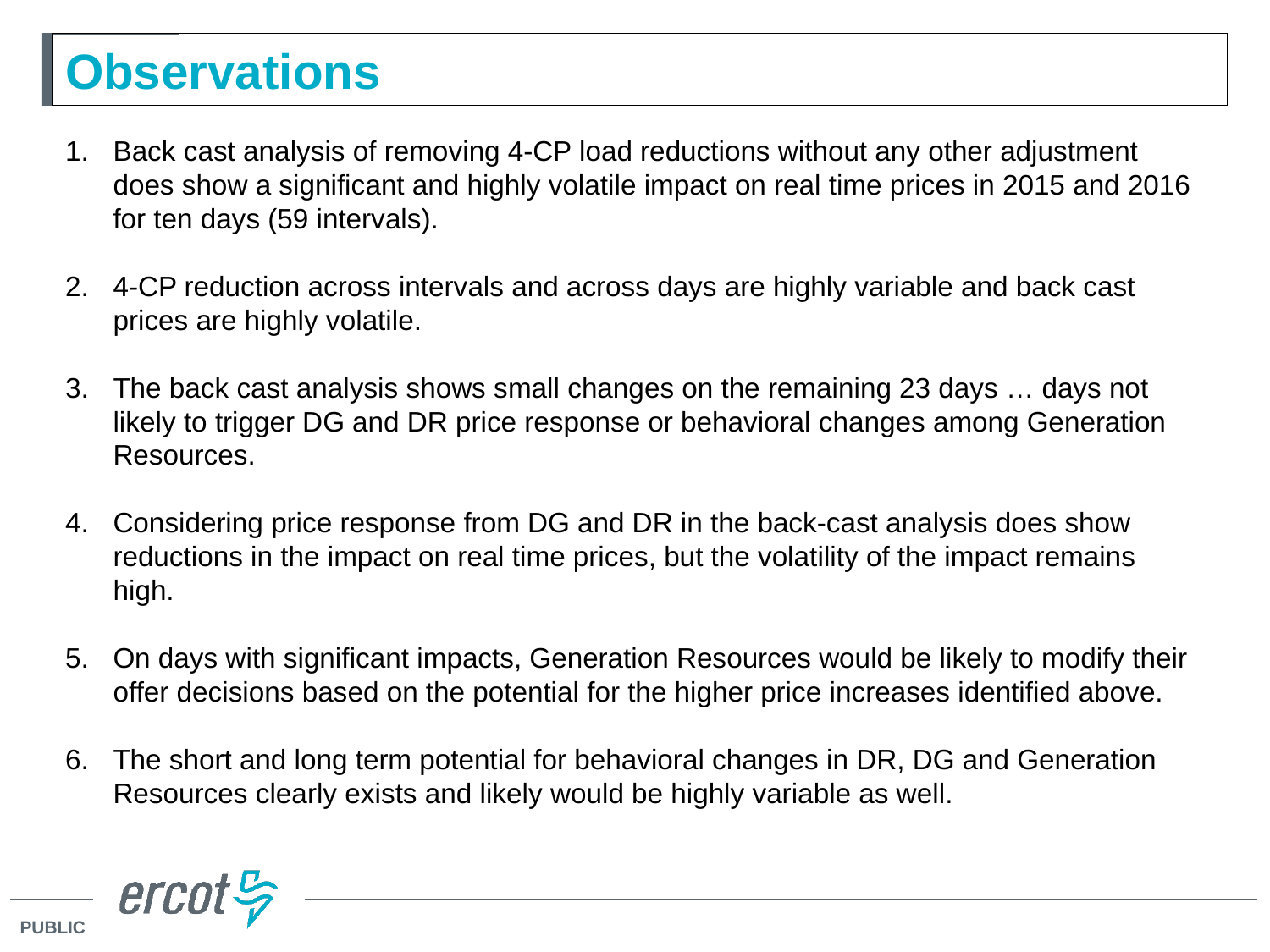

# Observations
Back cast analysis of removing 4-CP load reductions without any other adjustment does show a significant and highly volatile impact on real time prices in 2015 and 2016 for ten days (59 intervals).

4-CP reduction across intervals and across days are highly variable and back cast prices are highly volatile.

The back cast analysis shows small changes on the remaining 23 days … days not likely to trigger DG and DR price response or behavioral changes among Generation Resources.

Considering price response from DG and DR in the back-cast analysis does show reductions in the impact on real time prices, but the volatility of the impact remains high.

On days with significant impacts, Generation Resources would be likely to modify their offer decisions based on the potential for the higher price increases identified above.

The short and long term potential for behavioral changes in DR, DG and Generation Resources clearly exists and likely would be highly variable as well.